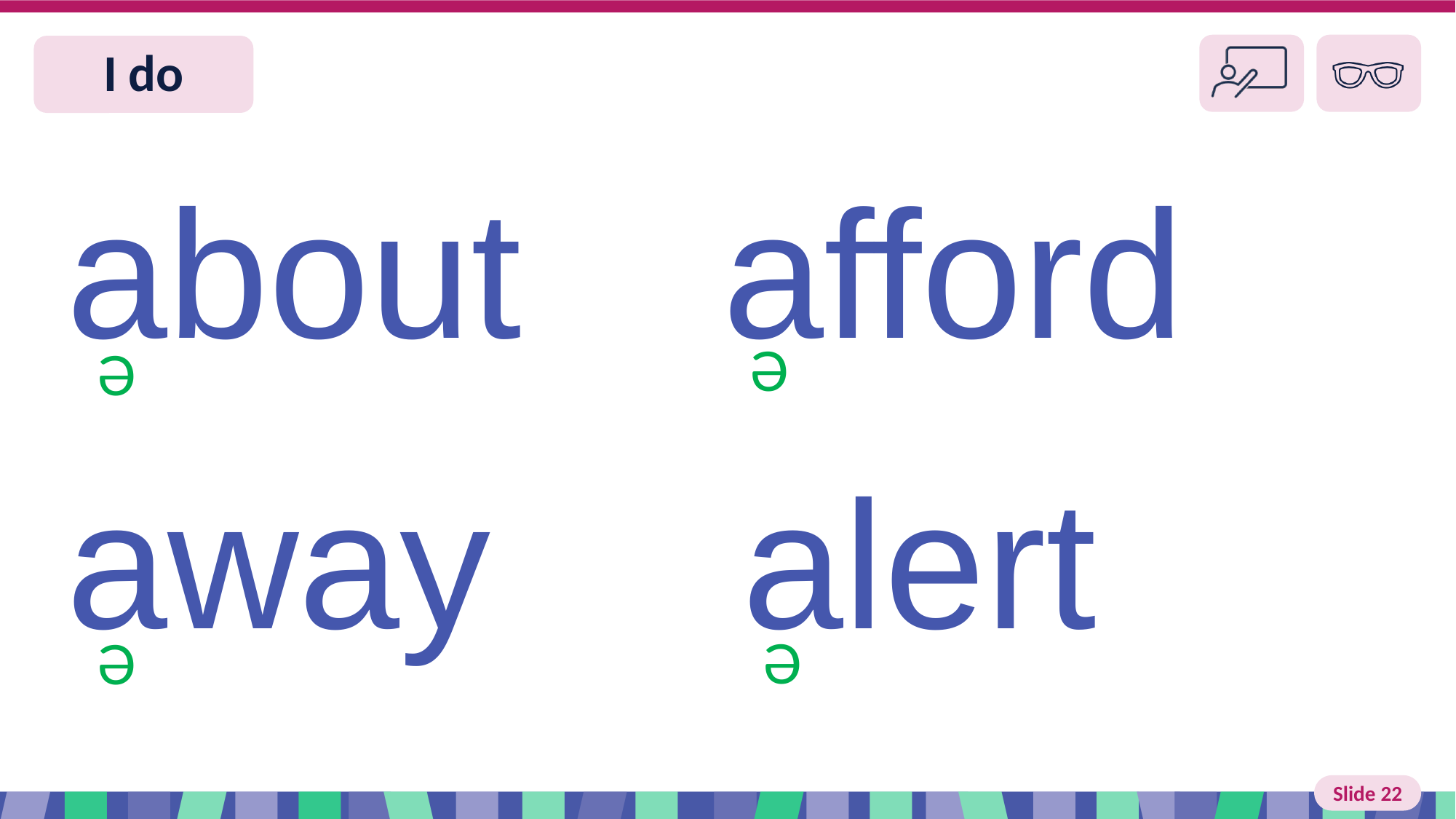

Slide 22 I do
about    afford
away     alert
Ə
Ə
Ə
Ə